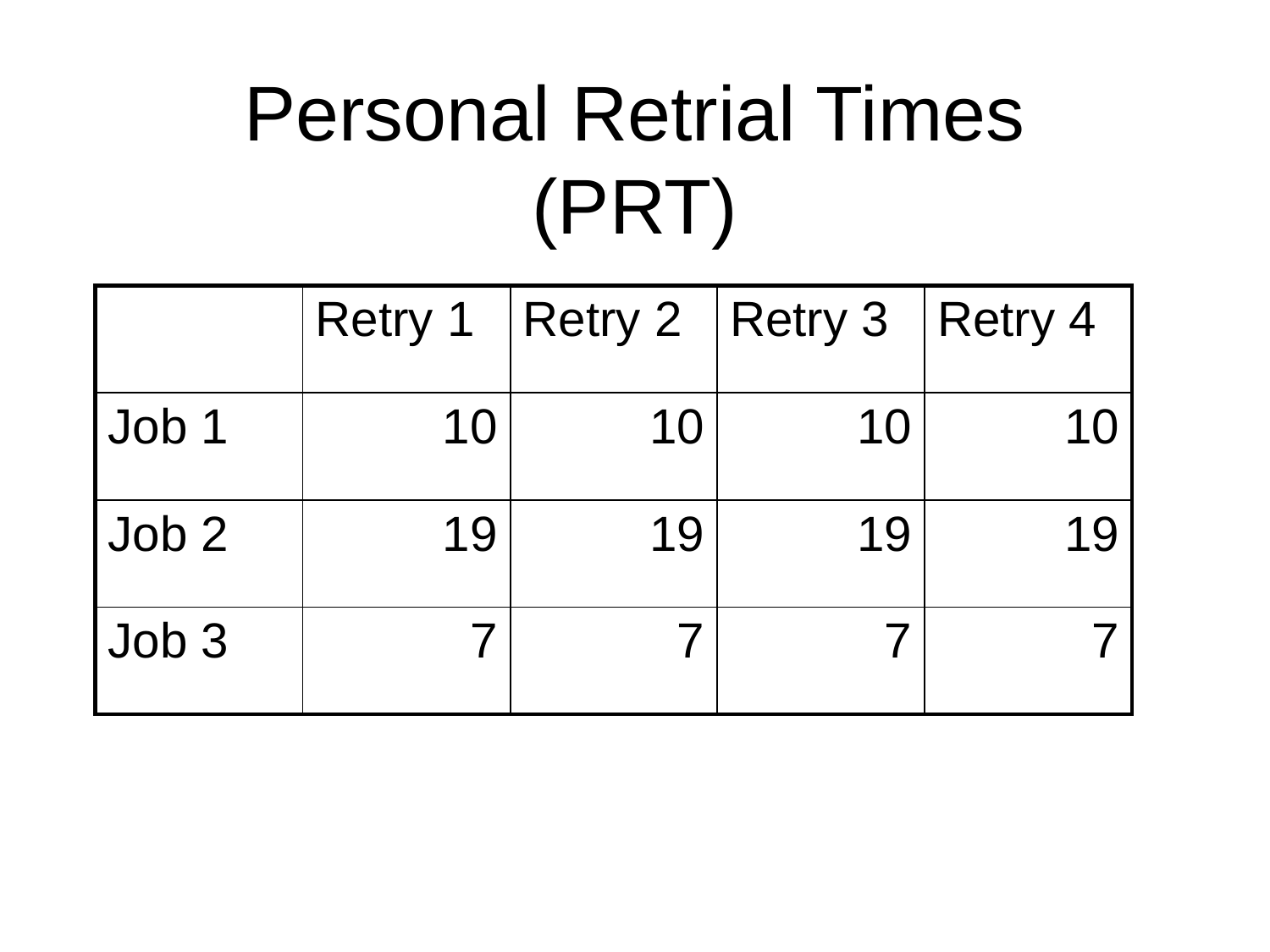

# Personal Retrial Times (PRT)
|  | Retry 1 | Retry 2 | Retry 3 | Retry 4 |
| --- | --- | --- | --- | --- |
| Job 1 | 10 | 10 | 10 | 10 |
| Job 2 | 19 | 19 | 19 | 19 |
| Job 3 | 7 | 7 | 7 | 7 |